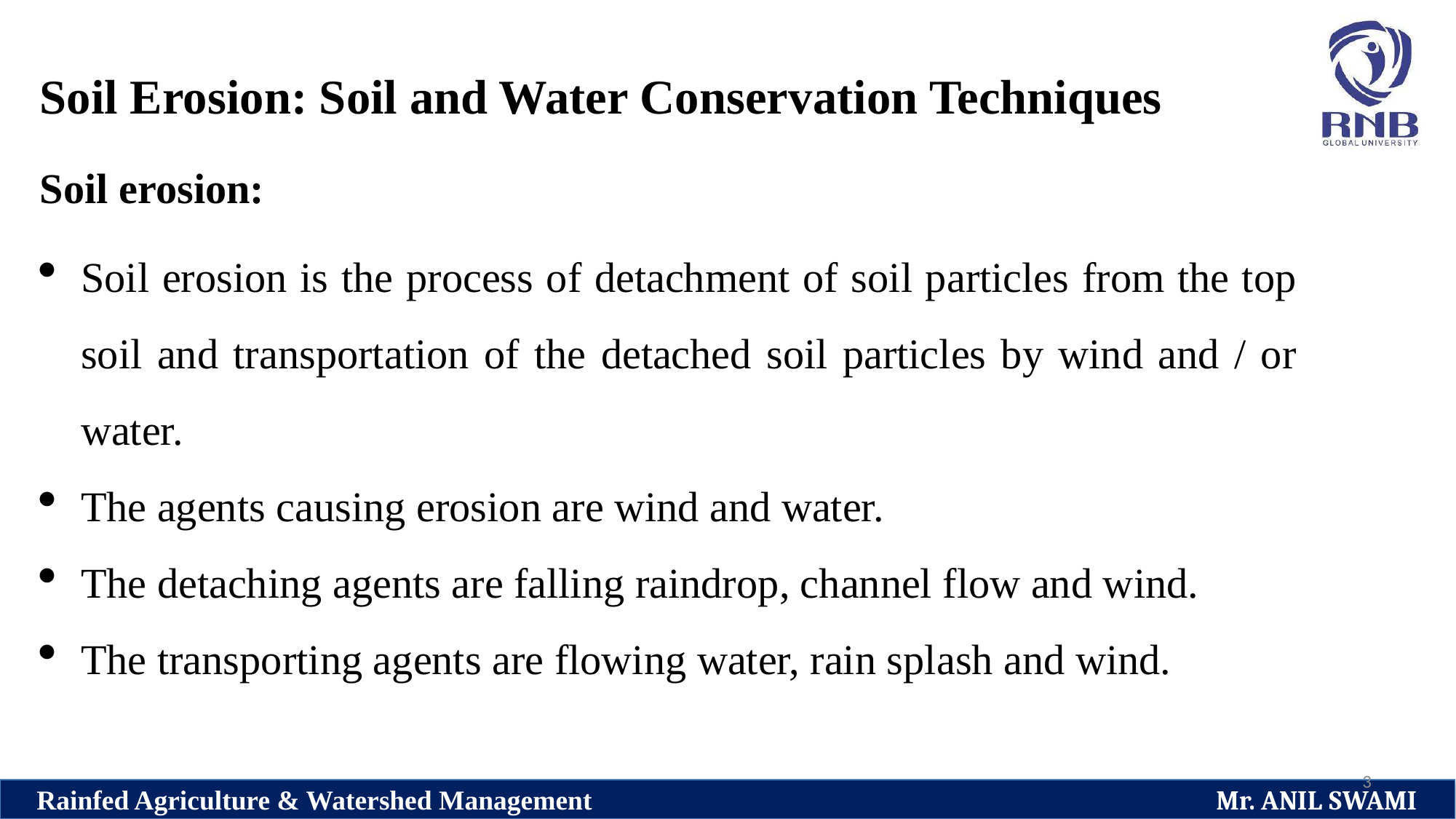

Soil Erosion: Soil and Water Conservation Techniques
Soil erosion:
Soil erosion is the process of detachment of soil particles from the top soil and transportation of the detached soil particles by wind and / or water.
The agents causing erosion are wind and water.
The detaching agents are falling raindrop, channel flow and wind.
The transporting agents are flowing water, rain splash and wind.
3